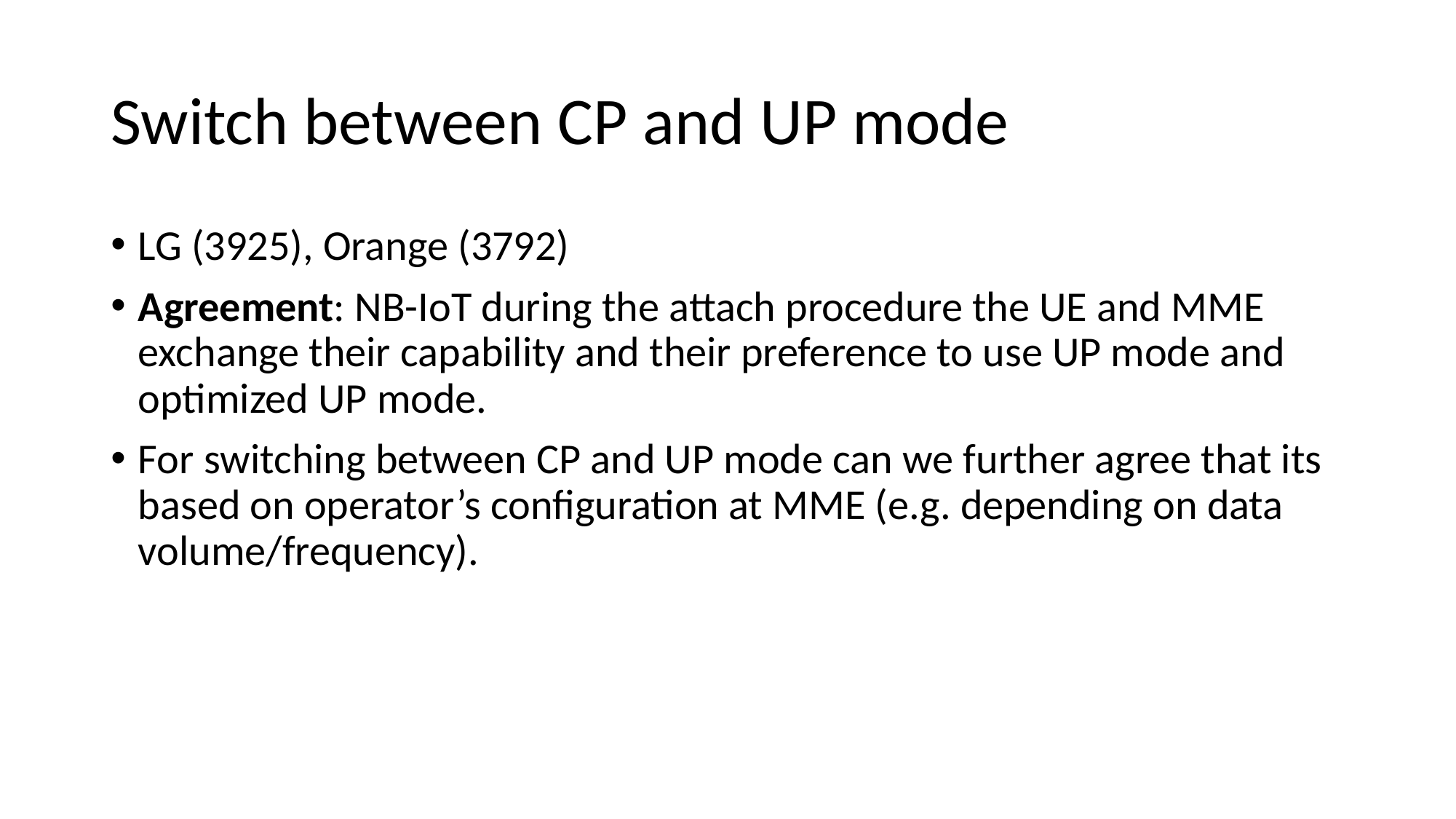

# Switch between CP and UP mode
LG (3925), Orange (3792)
Agreement: NB-IoT during the attach procedure the UE and MME exchange their capability and their preference to use UP mode and optimized UP mode.
For switching between CP and UP mode can we further agree that its based on operator’s configuration at MME (e.g. depending on data volume/frequency).